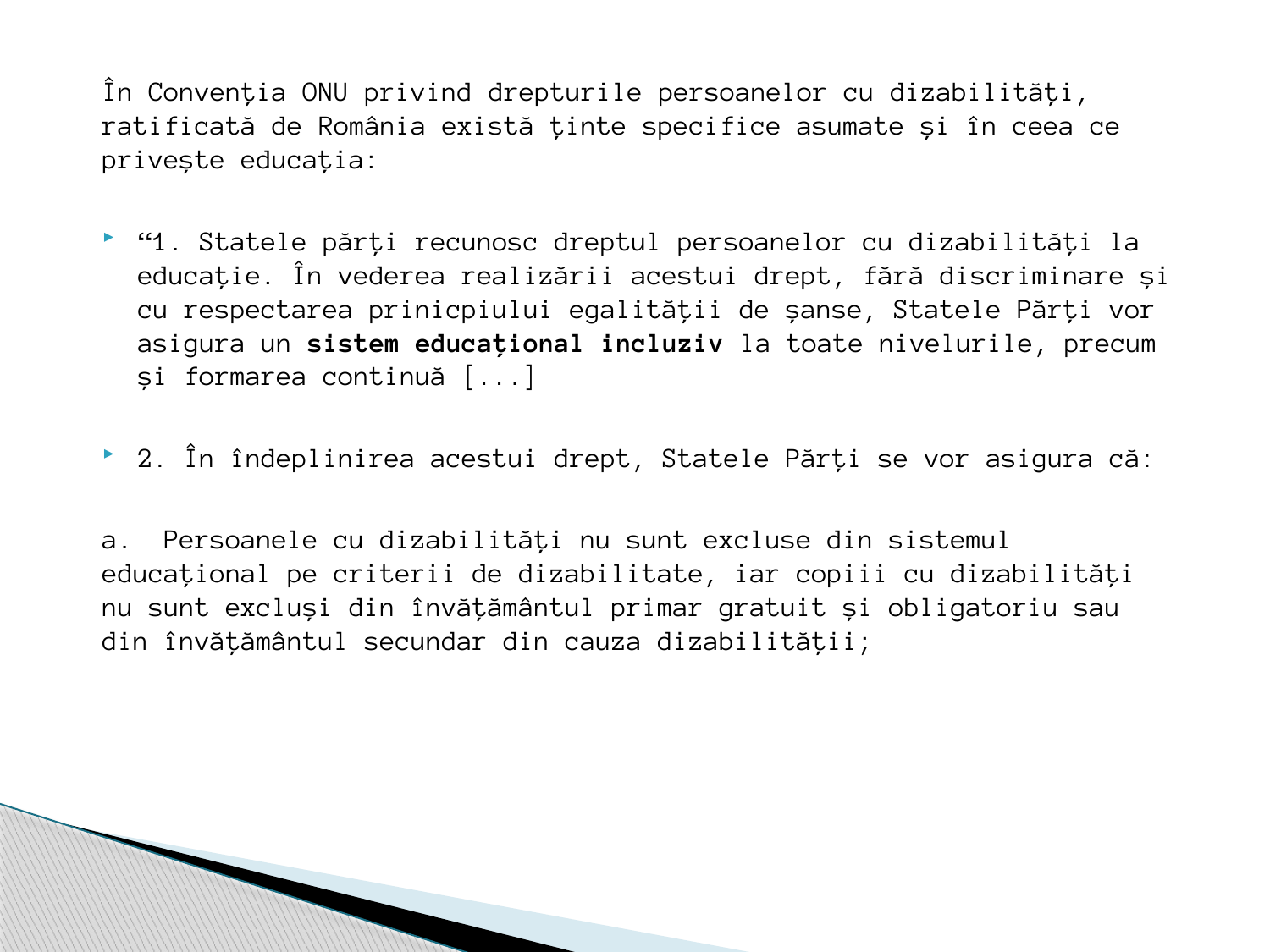

În Convenția ONU privind drepturile persoanelor cu dizabilități, ratificată de România există ținte specifice asumate și în ceea ce privește educația:

“1. Statele părți recunosc dreptul persoanelor cu dizabilități la educație. În vederea realizării acestui drept, fără discriminare și cu respectarea prinicpiului egalității de șanse, Statele Părți vor asigura un sistem educațional incluziv la toate nivelurile, precum și formarea continuă [...]

2. În îndeplinirea acestui drept, Statele Părți se vor asigura că:

a.  Persoanele cu dizabilități nu sunt excluse din sistemul educațional pe criterii de dizabilitate, iar copiii cu dizabilități nu sunt excluși din învățământul primar gratuit și obligatoriu sau din învățământul secundar din cauza dizabilității;